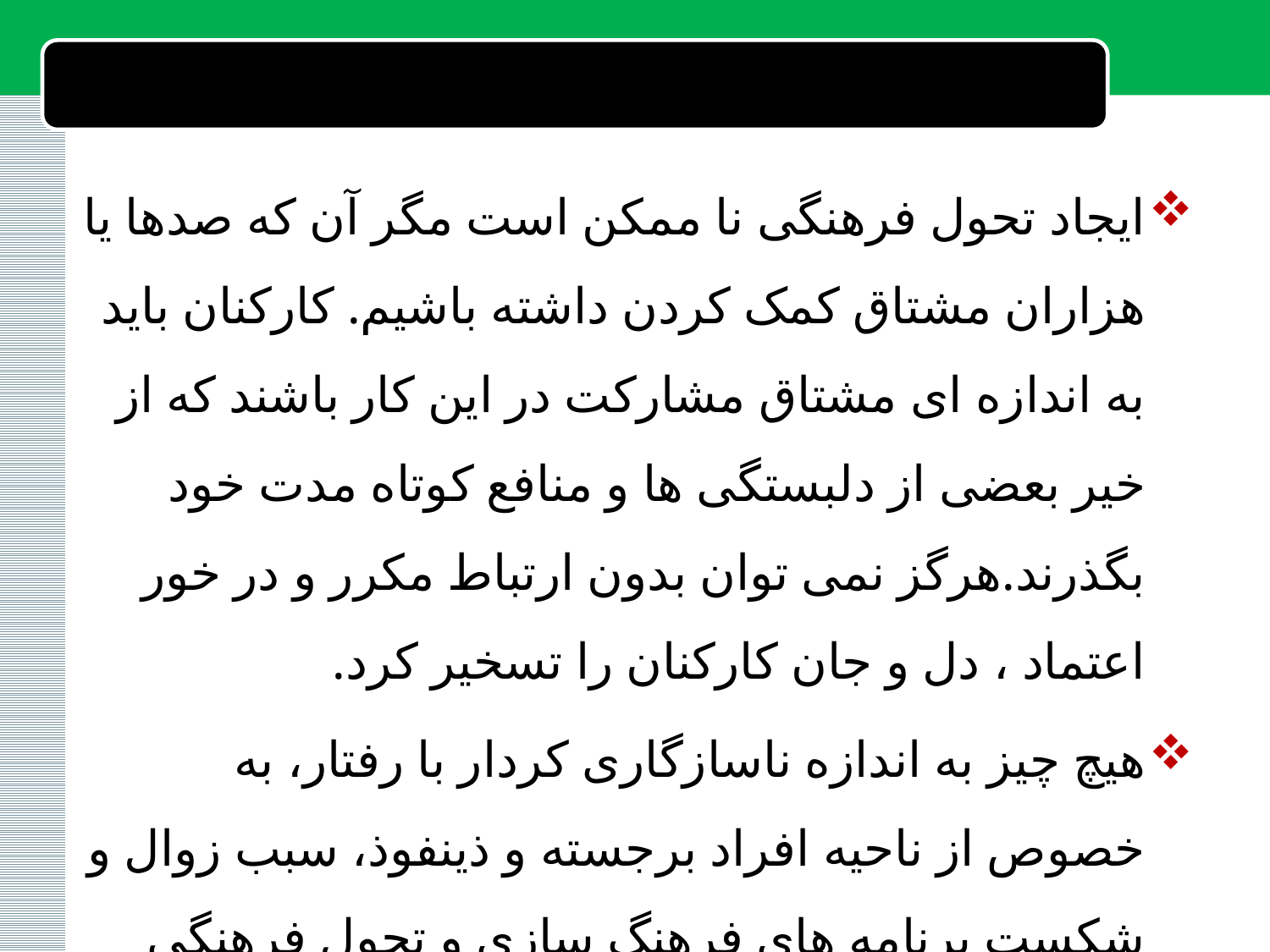

#
ایجاد تحول فرهنگی نا ممکن است مگر آن که صدها یا هزاران مشتاق کمک کردن داشته باشیم. کارکنان باید به اندازه ای مشتاق مشارکت در این کار باشند که از خیر بعضی از دلبستگی ها و منافع کوتاه مدت خود بگذرند.هرگز نمی توان بدون ارتباط مکرر و در خور اعتماد ، دل و جان کارکنان را تسخیر کرد.
هیچ چیز به اندازه ناسازگاری کردار با رفتار، به خصوص از ناحیه افراد برجسته و ذینفوذ، سبب زوال و شکست برنامه های فرهنگ سازی و تحول فرهنگی نمی شود.